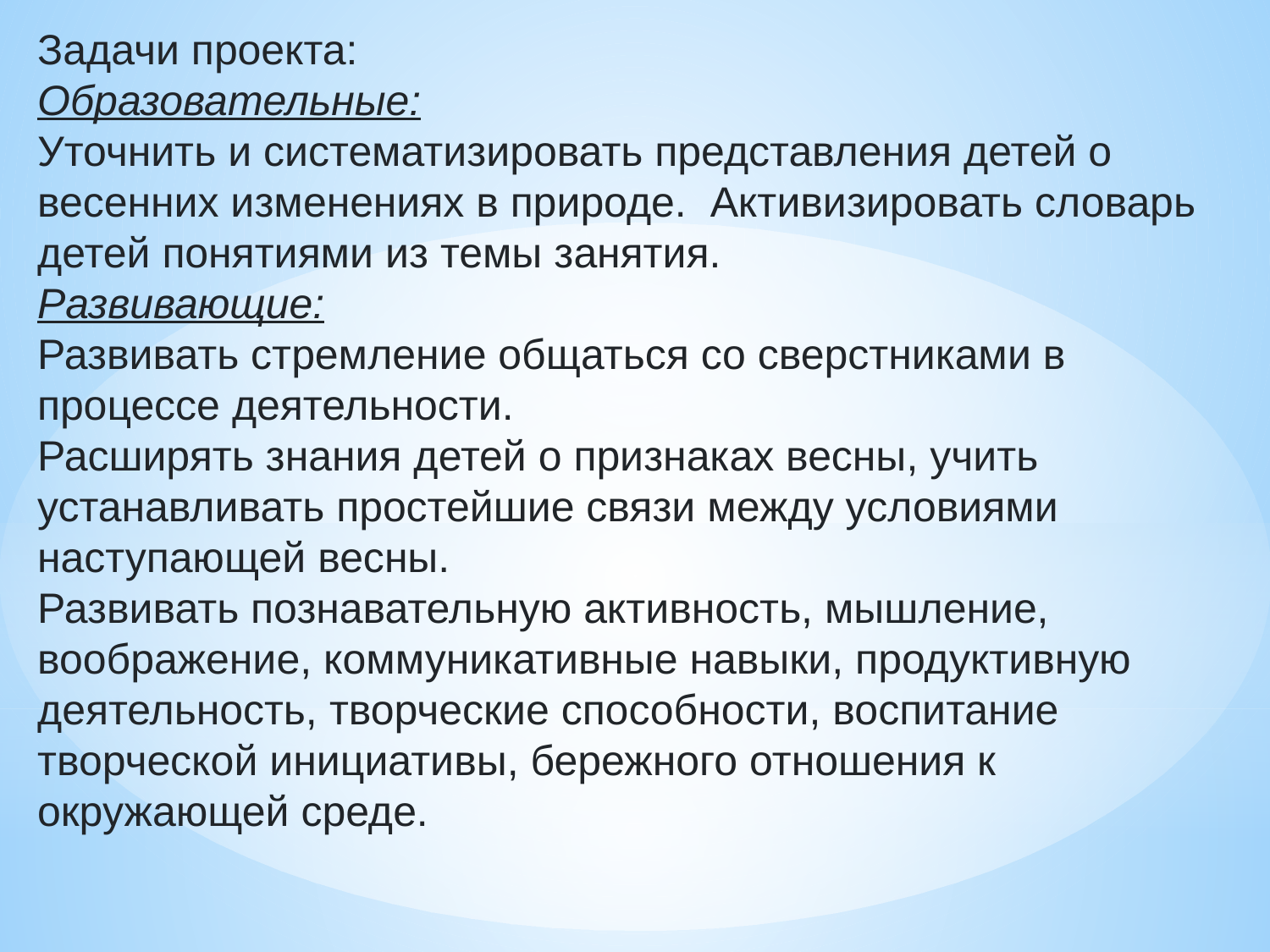

Задачи проекта:
Образовательные:
Уточнить и систематизировать представления детей о весенних изменениях в природе.  Активизировать словарь детей понятиями из темы занятия.
Развивающие:
Развивать стремление общаться со сверстниками в процессе деятельности.
Расширять знания детей о признаках весны, учить устанавливать простейшие связи между условиями наступающей весны.
Развивать познавательную активность, мышление, воображение, коммуникативные навыки, продуктивную деятельность, творческие способности, воспитание творческой инициативы, бережного отношения к окружающей среде.